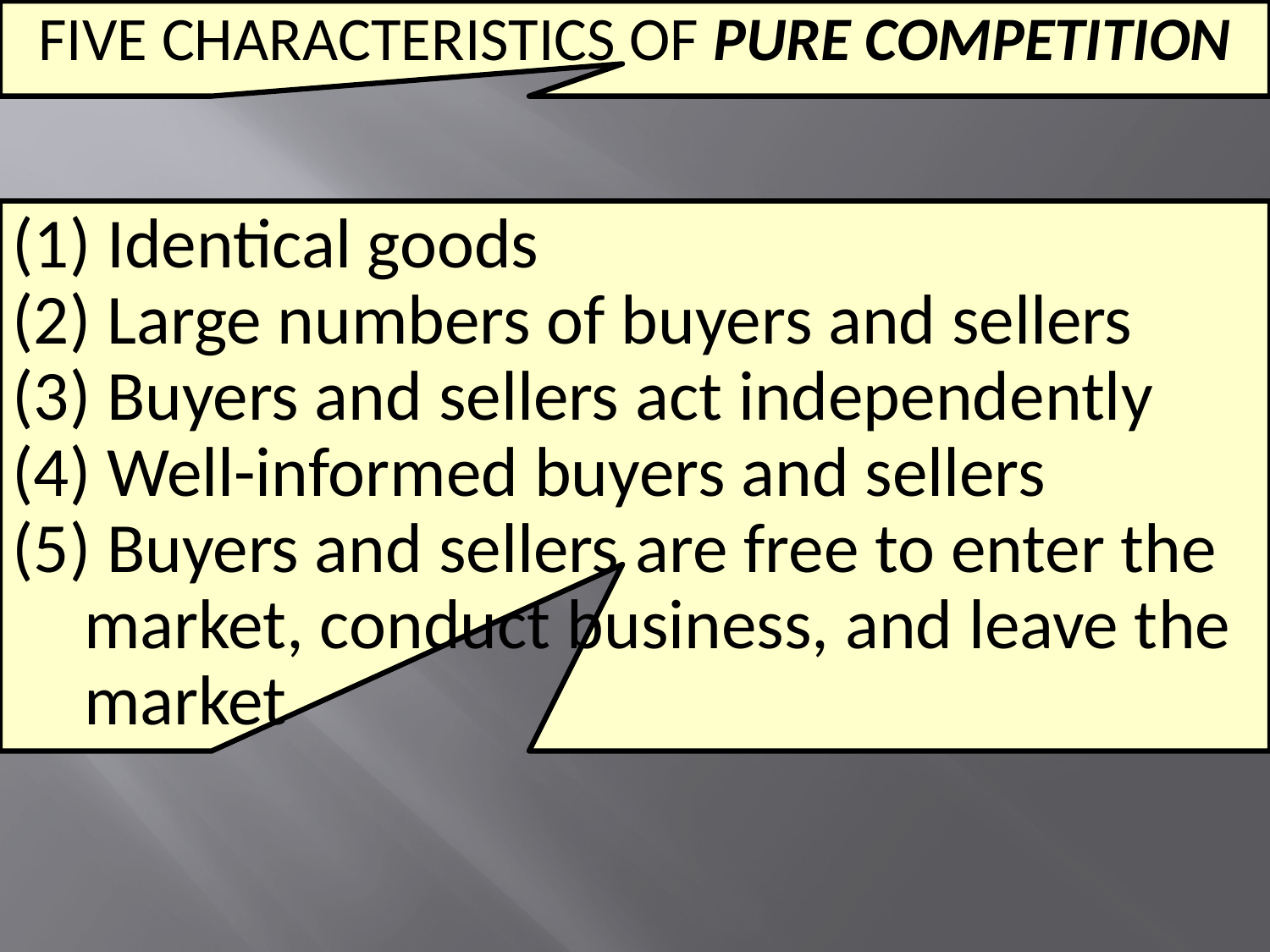

FIVE CHARACTERISTICS OF PURE COMPETITION
 Identical goods
 Large numbers of buyers and sellers
 Buyers and sellers act independently
 Well-informed buyers and sellers
 Buyers and sellers are free to enter the market, conduct business, and leave the market